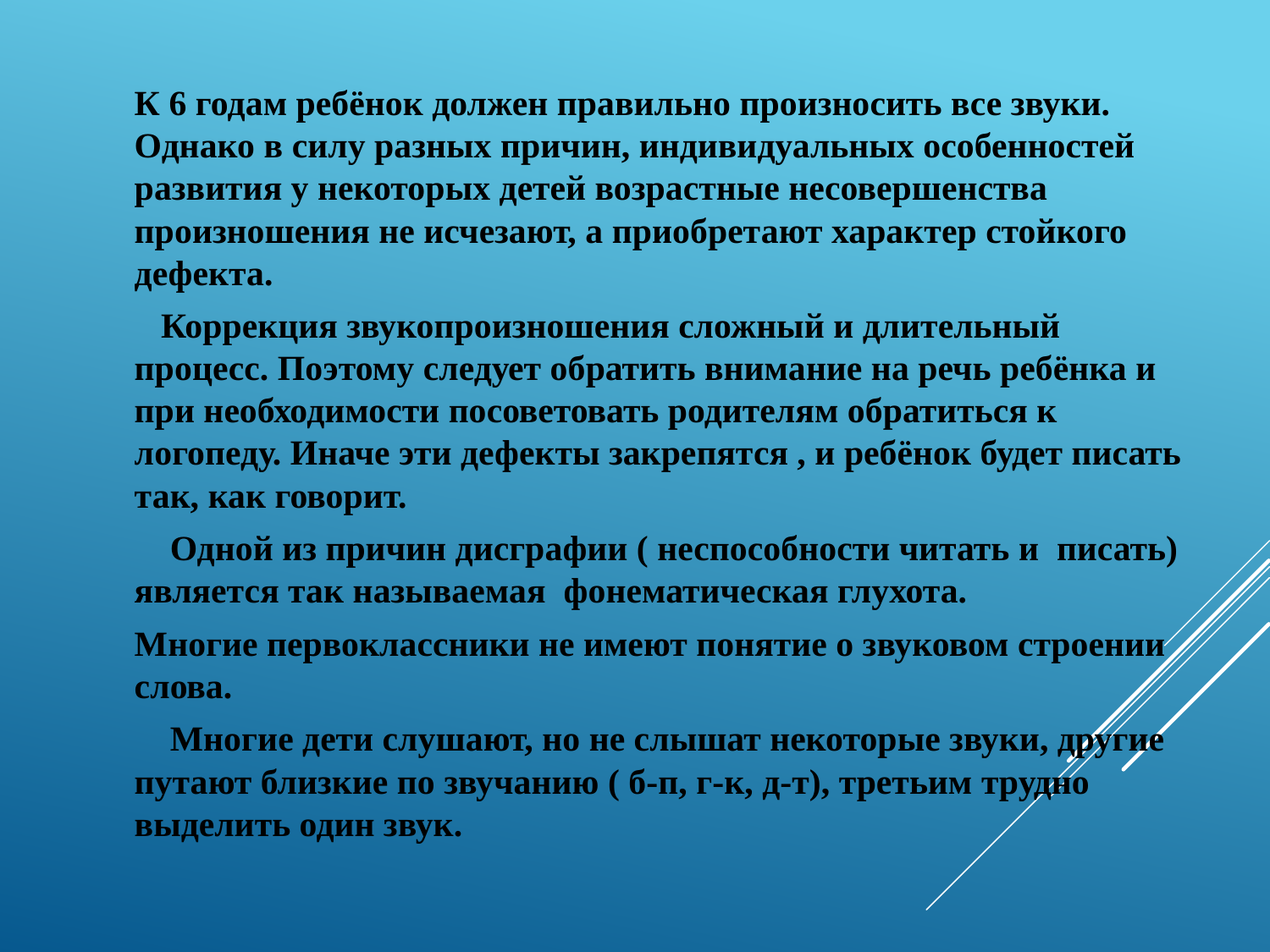

К 6 годам ребёнок должен правильно произносить все звуки. Однако в силу разных причин, индивидуальных особенностей развития у некоторых детей возрастные несовершенства произношения не исчезают, а приобретают характер стойкого дефекта.
   Коррекция звукопроизношения сложный и длительный процесс. Поэтому следует обратить внимание на речь ребёнка и при необходимости посоветовать родителям обратиться к логопеду. Иначе эти дефекты закрепятся , и ребёнок будет писать так, как говорит.
    Одной из причин дисграфии ( неспособности читать и  писать) является так называемая  фонематическая глухота.
Многие первоклассники не имеют понятие о звуковом строении слова.
    Многие дети слушают, но не слышат некоторые звуки, другие путают близкие по звучанию ( б-п, г-к, д-т), третьим трудно выделить один звук.